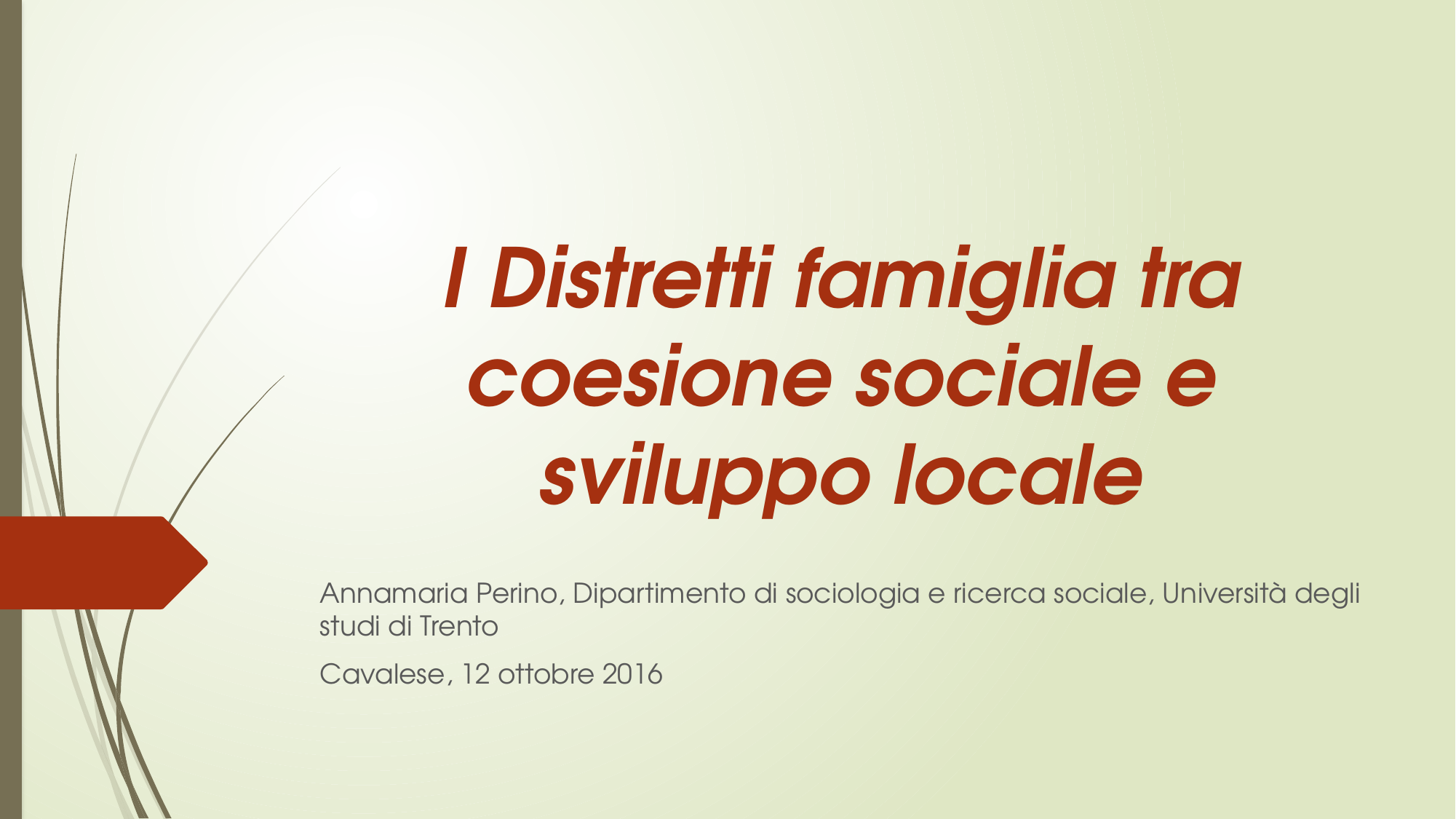

# I Distretti famiglia tra coesione sociale e sviluppo locale
Annamaria Perino, Dipartimento di sociologia e ricerca sociale, Università degli studi di Trento
Cavalese, 12 ottobre 2016